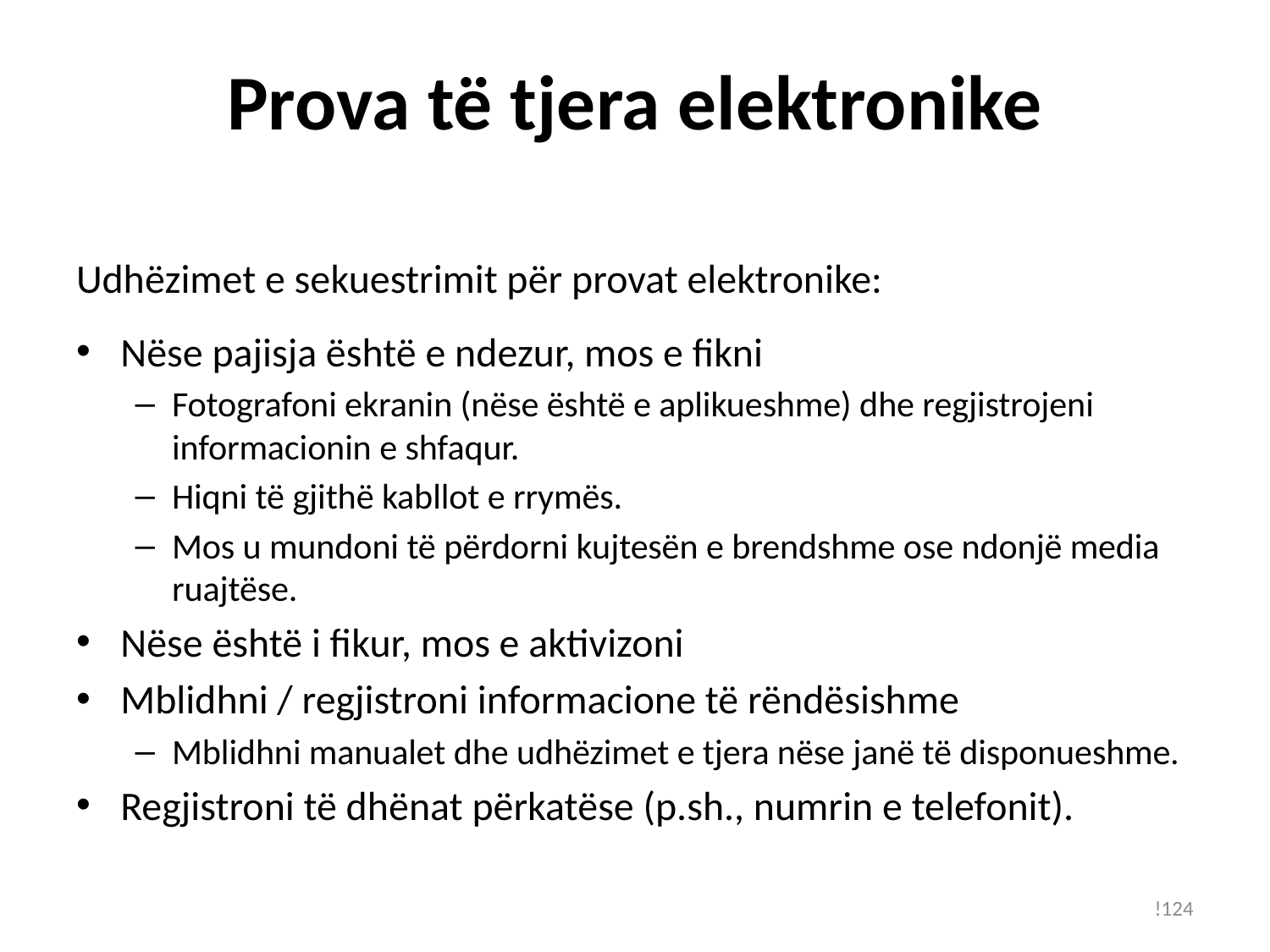

# Prova të tjera elektronike
Udhëzimet e sekuestrimit për provat elektronike:
Nëse pajisja është e ndezur, mos e fikni
Fotografoni ekranin (nëse është e aplikueshme) dhe regjistrojeni informacionin e shfaqur.
Hiqni të gjithë kabllot e rrymës.
Mos u mundoni të përdorni kujtesën e brendshme ose ndonjë media ruajtëse.
Nëse është i fikur, mos e aktivizoni
Mblidhni / regjistroni informacione të rëndësishme
Mblidhni manualet dhe udhëzimet e tjera nëse janë të disponueshme.
Regjistroni të dhënat përkatëse (p.sh., numrin e telefonit).
!124